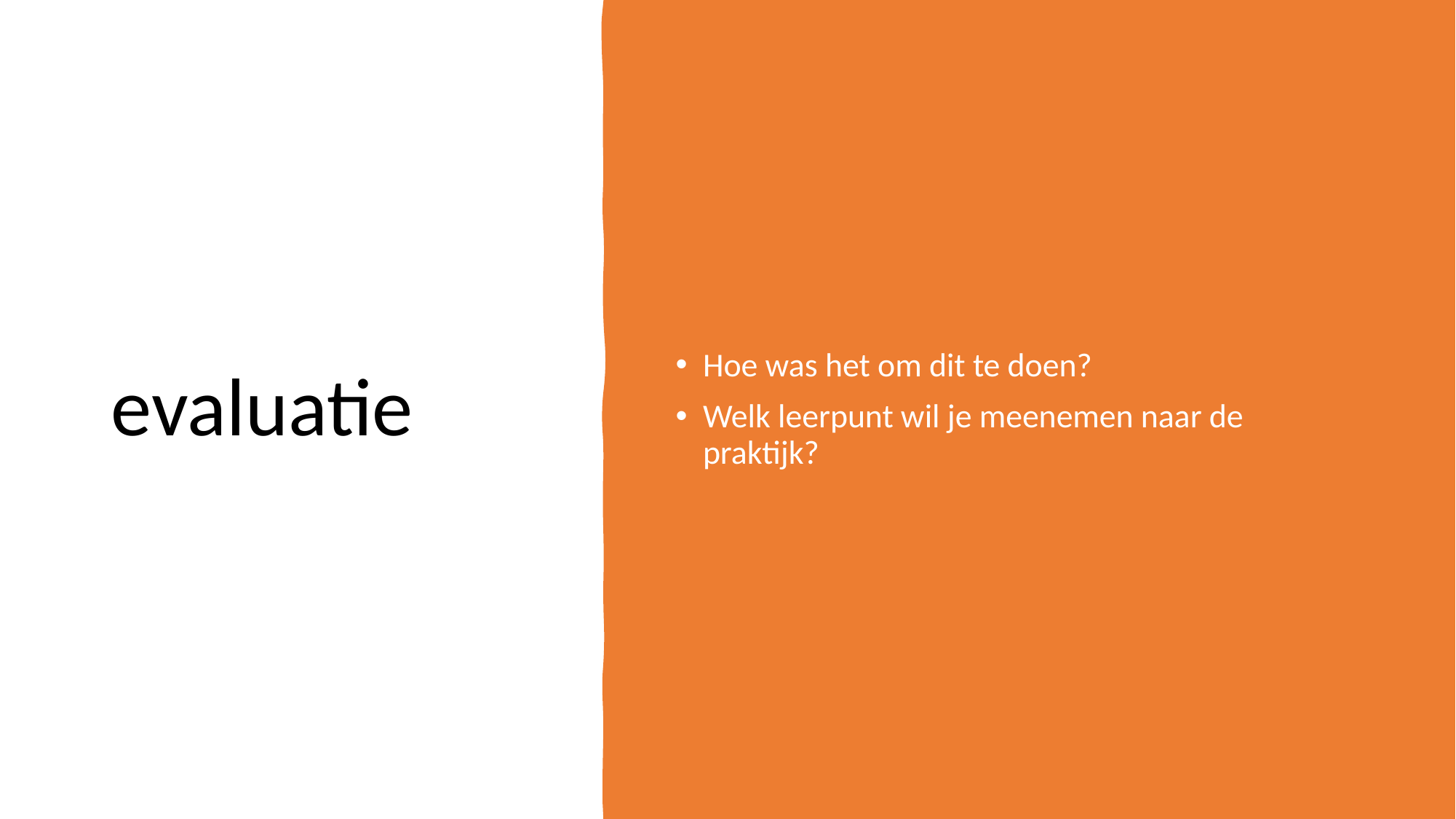

# evaluatie
Hoe was het om dit te doen?
Welk leerpunt wil je meenemen naar de praktijk?